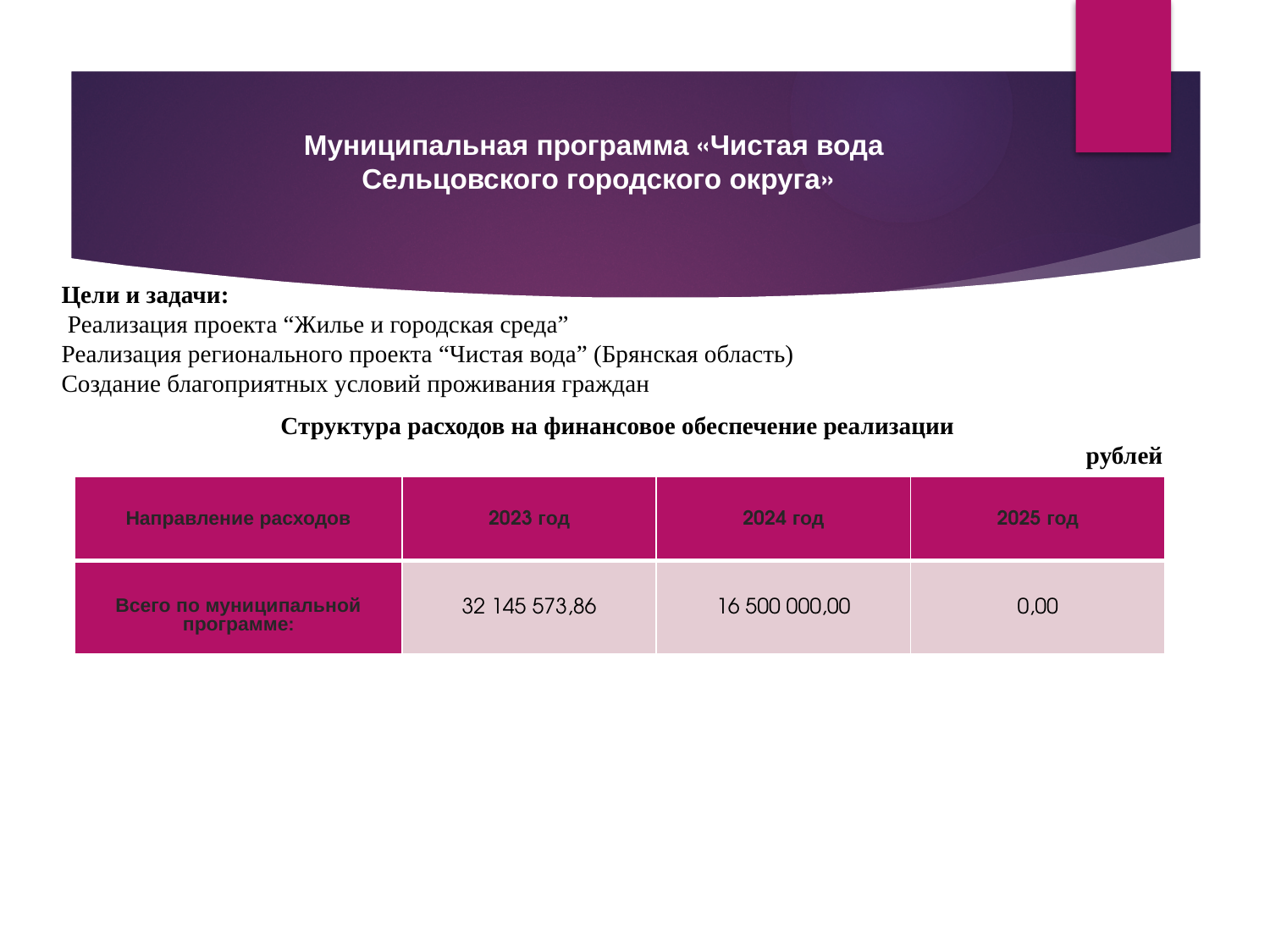

# Муниципальная программа «Чистая вода Сельцовского городского округа»
Цели и задачи:
 Реализация проекта “Жилье и городская среда”
Реализация регионального проекта “Чистая вода” (Брянская область)
Создание благоприятных условий проживания граждан
Структура расходов на финансовое обеспечение реализации
рублей
| Направление расходов | 2023 год | 2024 год | 2025 год |
| --- | --- | --- | --- |
| Всего по муниципальной программе: | 32 145 573,86 | 16 500 000,00 | 0,00 |